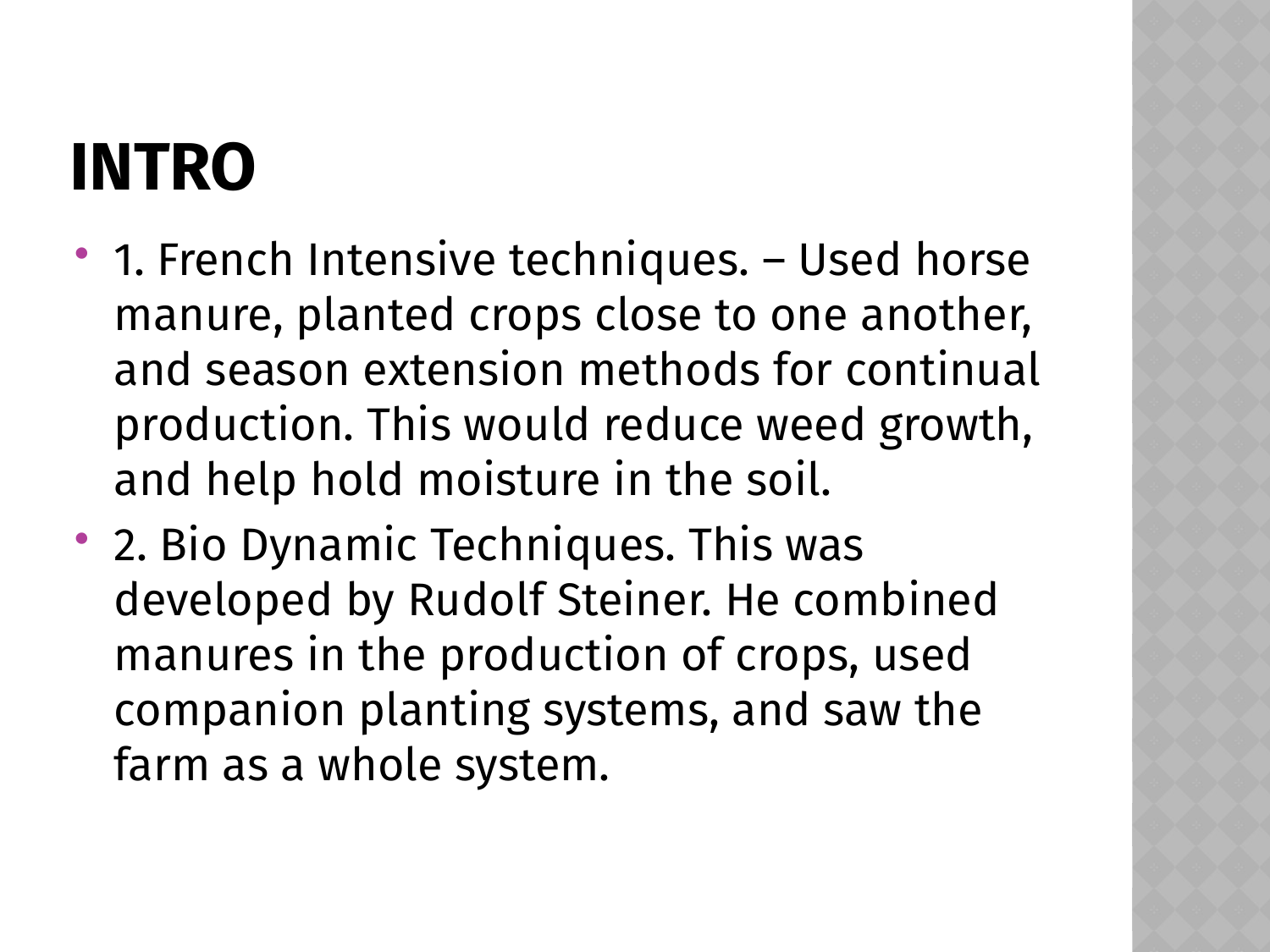

# intro
1. French Intensive techniques. – Used horse manure, planted crops close to one another, and season extension methods for continual production. This would reduce weed growth, and help hold moisture in the soil.
2. Bio Dynamic Techniques. This was developed by Rudolf Steiner. He combined manures in the production of crops, used companion planting systems, and saw the farm as a whole system.